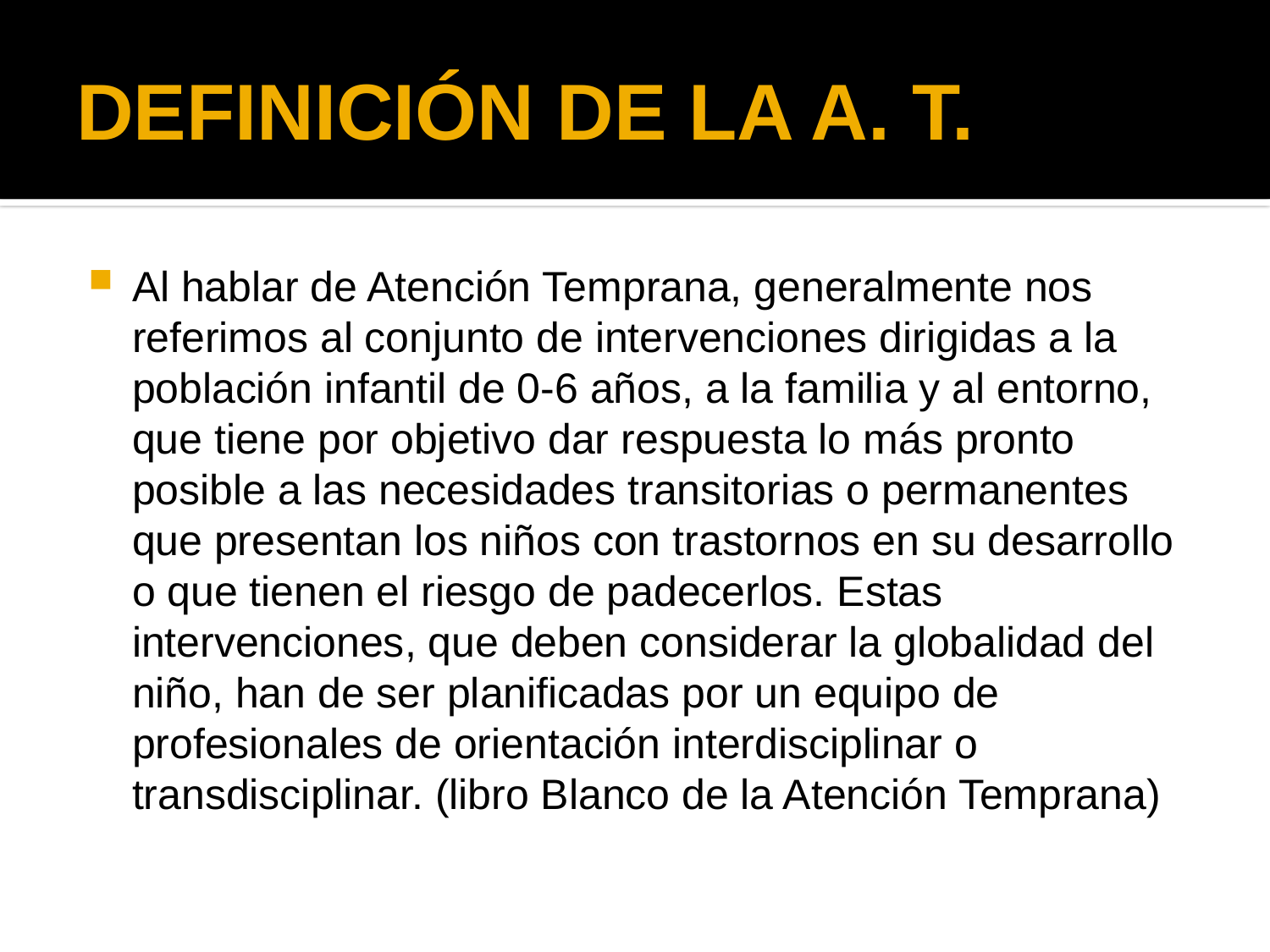

# DEFINICIÓN DE LA A. T.
Al hablar de Atención Temprana, generalmente nos referimos al conjunto de intervenciones dirigidas a la población infantil de 0-6 años, a la familia y al entorno, que tiene por objetivo dar respuesta lo más pronto posible a las necesidades transitorias o permanentes que presentan los niños con trastornos en su desarrollo o que tienen el riesgo de padecerlos. Estas intervenciones, que deben considerar la globalidad del niño, han de ser planificadas por un equipo de profesionales de orientación interdisciplinar o transdisciplinar. (libro Blanco de la Atención Temprana)